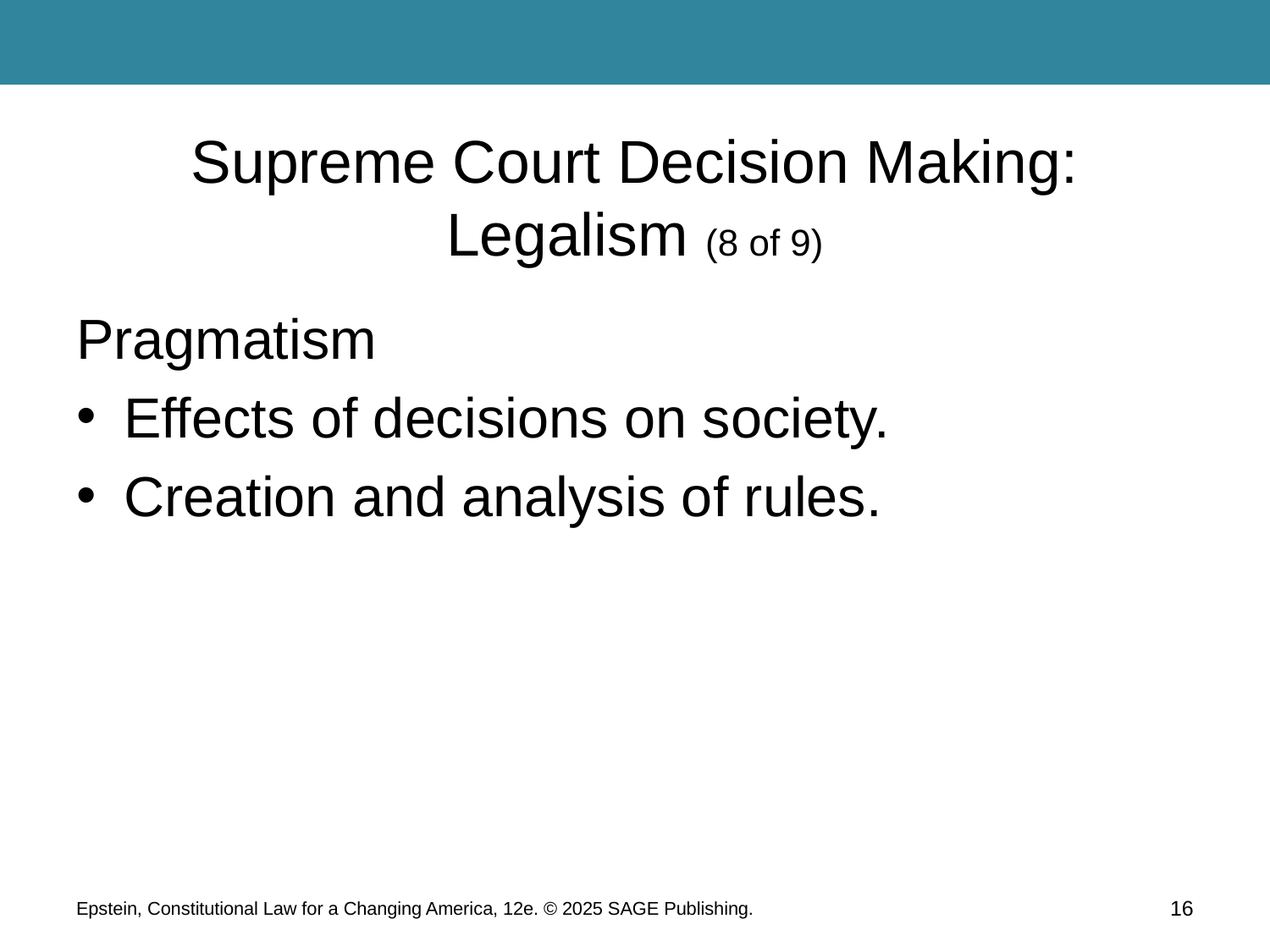

# Supreme Court Decision Making: Legalism (8 of 9)
Pragmatism
Effects of decisions on society.
Creation and analysis of rules.
Epstein, Constitutional Law for a Changing America, 12e. © 2025 SAGE Publishing.
16